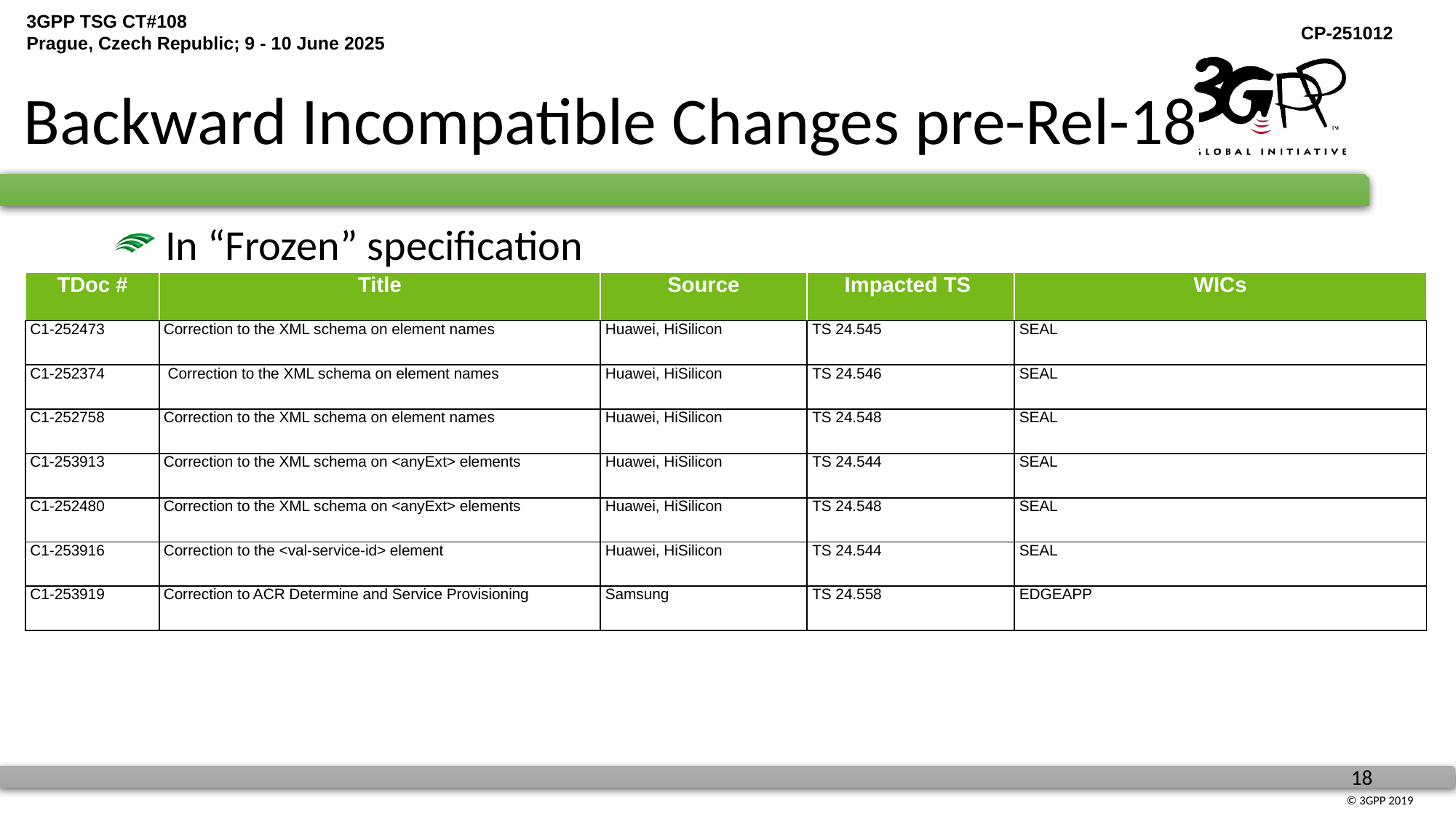

# Backward Incompatible Changes pre-Rel-18
 In “Frozen” specification
| TDoc # | Title | Source | Impacted TS | WICs |
| --- | --- | --- | --- | --- |
| C1-252473 | Correction to the XML schema on element names | Huawei, HiSilicon | TS 24.545 | SEAL |
| C1-252374 | Correction to the XML schema on element names | Huawei, HiSilicon | TS 24.546 | SEAL |
| C1-252758 | Correction to the XML schema on element names | Huawei, HiSilicon | TS 24.548 | SEAL |
| C1-253913 | Correction to the XML schema on <anyExt> elements | Huawei, HiSilicon | TS 24.544 | SEAL |
| C1-252480 | Correction to the XML schema on <anyExt> elements | Huawei, HiSilicon | TS 24.548 | SEAL |
| C1-253916 | Correction to the <val-service-id> element | Huawei, HiSilicon | TS 24.544 | SEAL |
| C1-253919 | Correction to ACR Determine and Service Provisioning | Samsung | TS 24.558 | EDGEAPP |